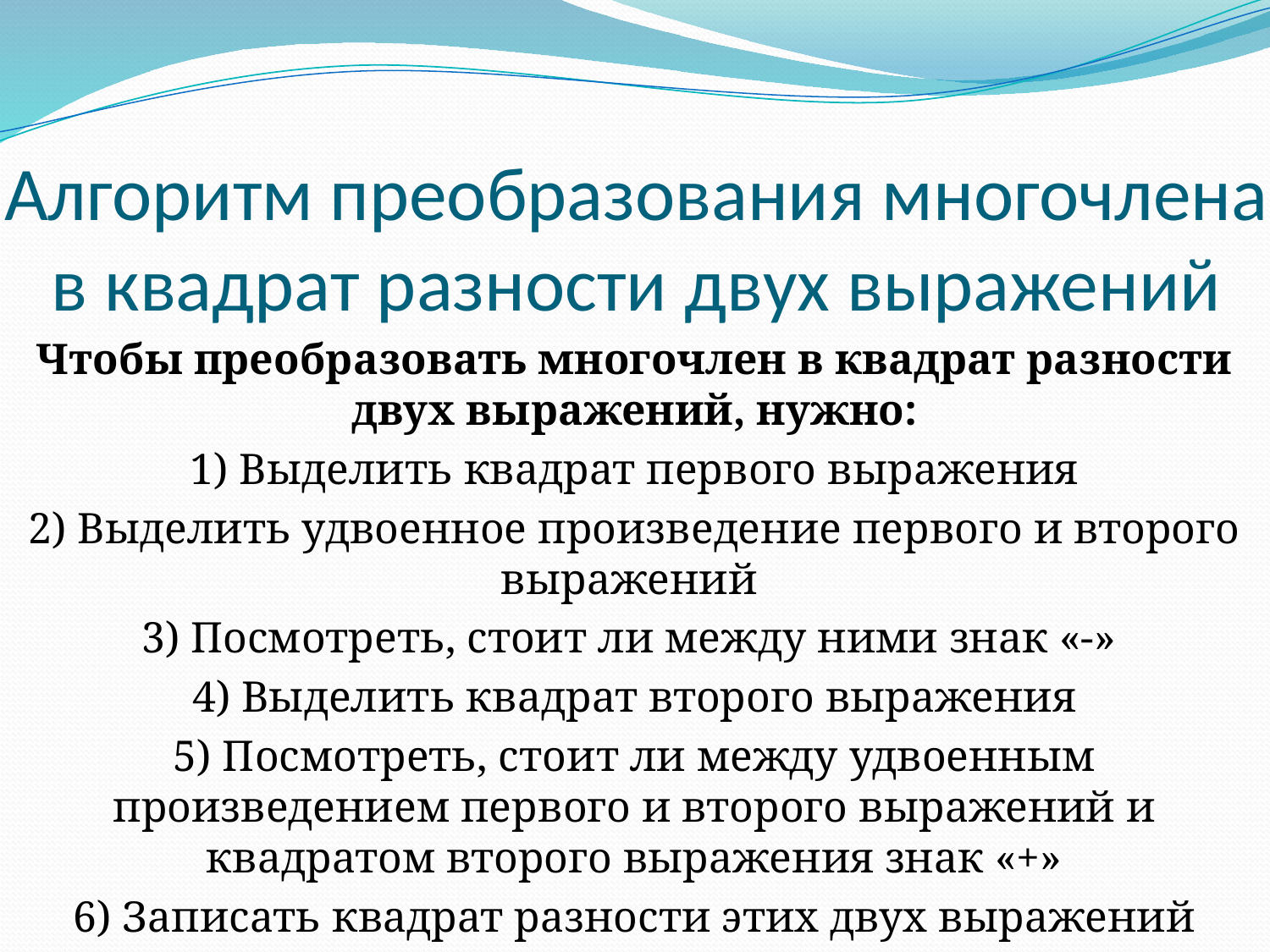

# Алгоритм преобразования многочлена в квадрат разности двух выражений
Чтобы преобразовать многочлен в квадрат разности двух выражений, нужно:
1) Выделить квадрат первого выражения
2) Выделить удвоенное произведение первого и второго выражений
3) Посмотреть, стоит ли между ними знак «-»
4) Выделить квадрат второго выражения
5) Посмотреть, стоит ли между удвоенным произведением первого и второго выражений и квадратом второго выражения знак «+»
6) Записать квадрат разности этих двух выражений